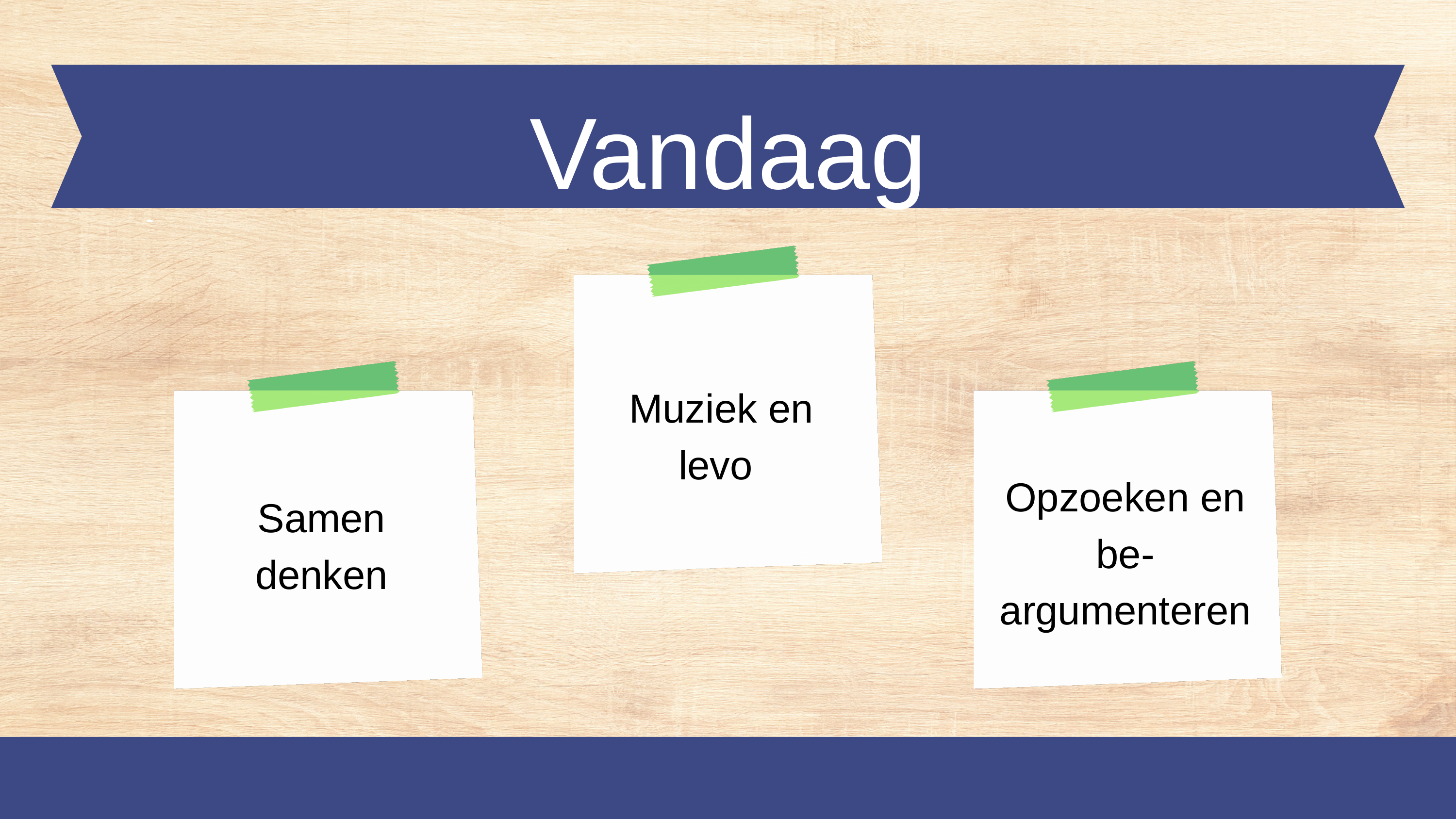

Vandaag

Opzoeken en be-argumenteren

Samen denken
Muziek en levo